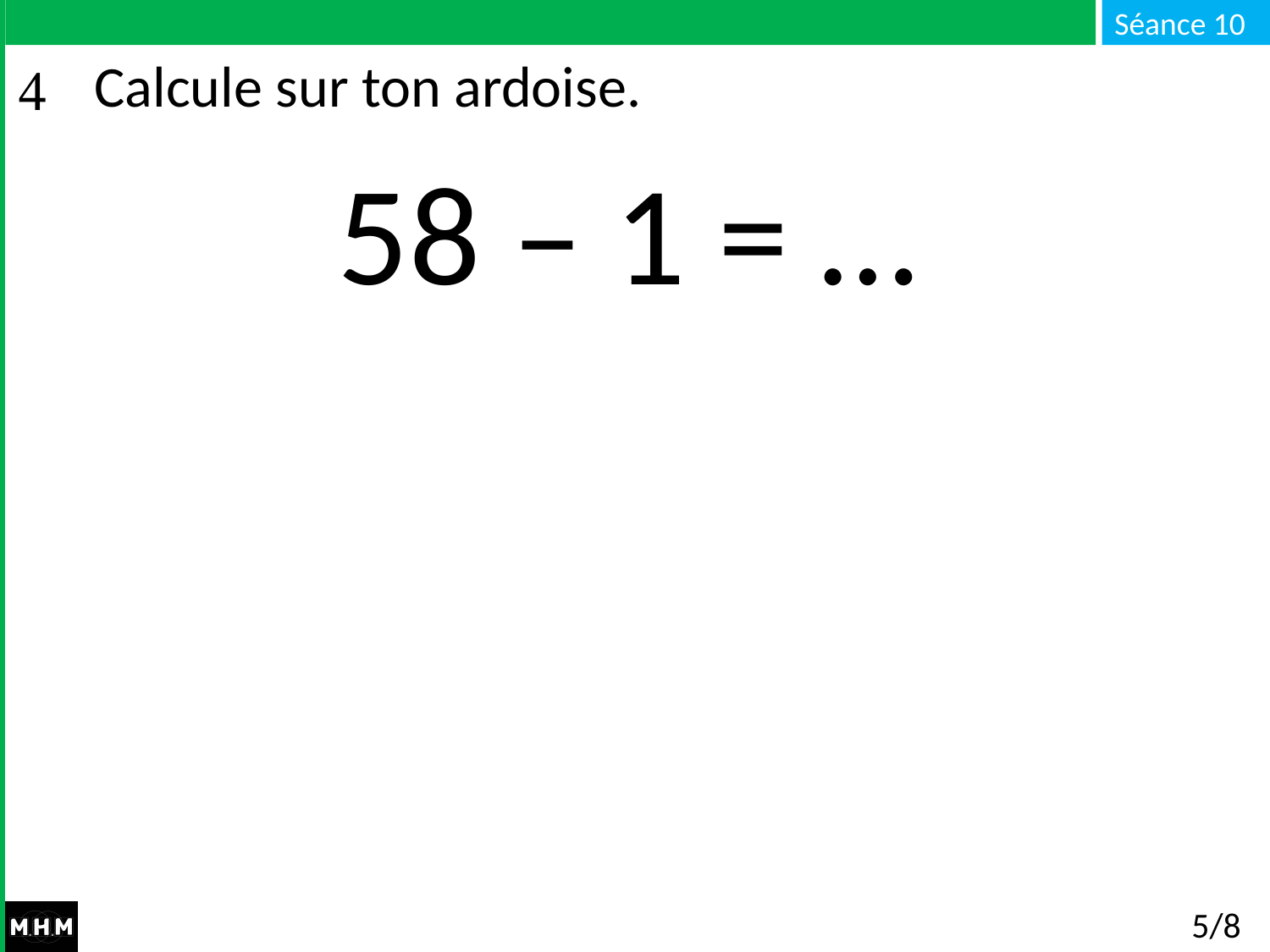

# Calcule sur ton ardoise.
58 – 1 = …
5/8